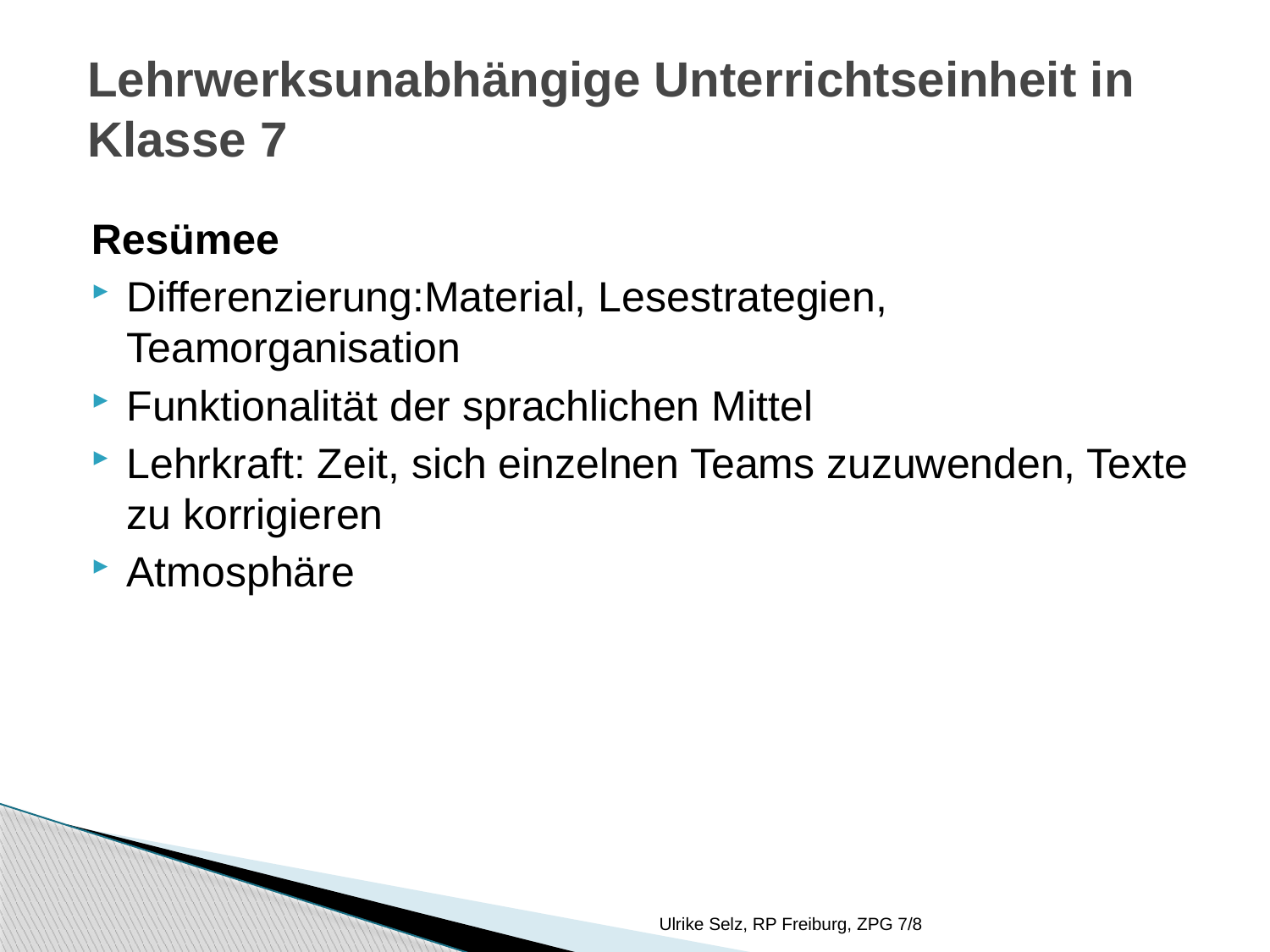

Resümee
Differenzierung:Material, Lesestrategien, Teamorganisation
Funktionalität der sprachlichen Mittel
Lehrkraft: Zeit, sich einzelnen Teams zuzuwenden, Texte zu korrigieren
Atmosphäre

Lehrwerksunabhängige Unterrichtseinheit in Klasse 7
Ulrike Selz, RP Freiburg, ZPG 7/8